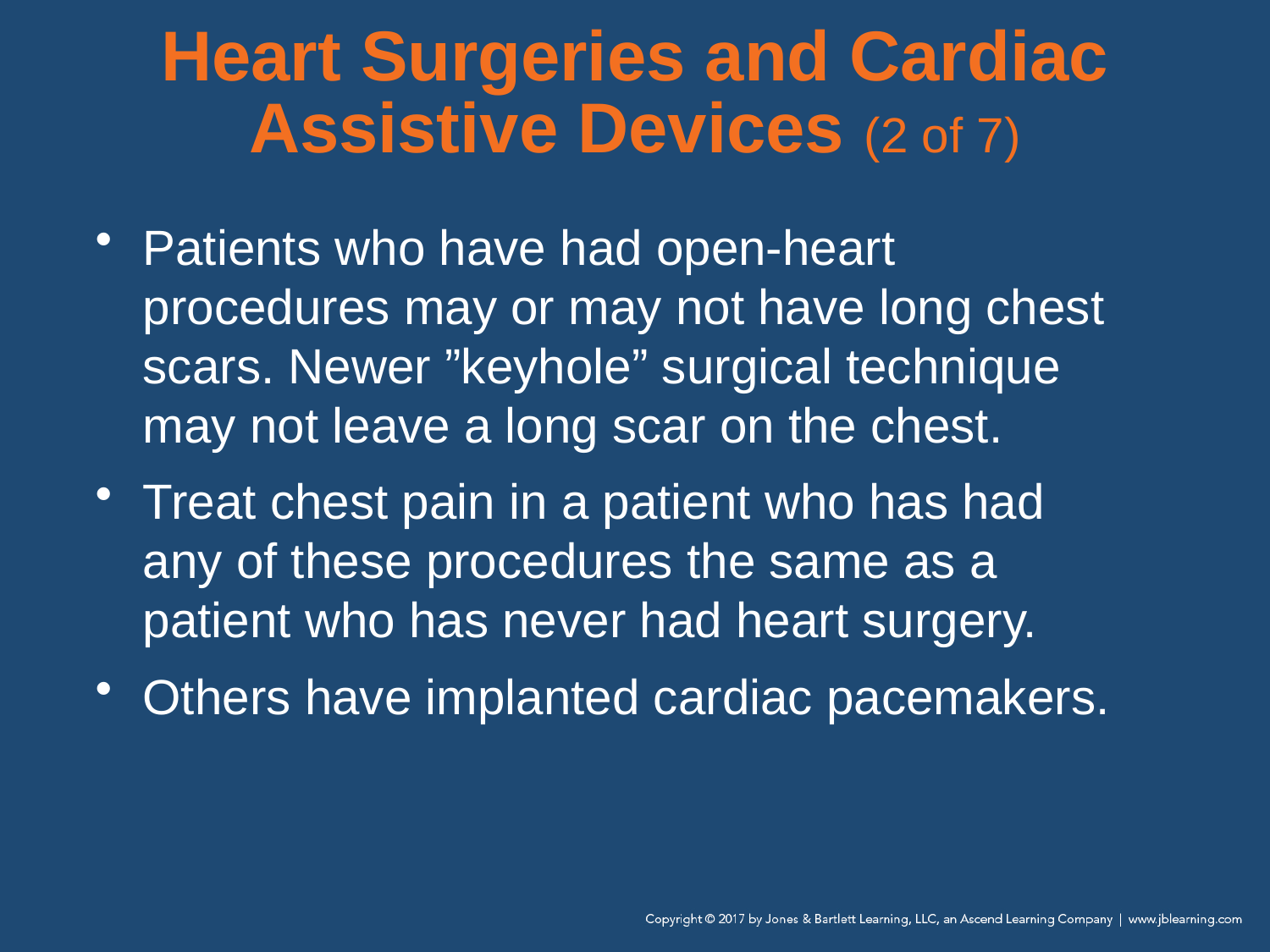

# Heart Surgeries and Cardiac Assistive Devices (2 of 7)
Patients who have had open-heart procedures may or may not have long chest scars. Newer ”keyhole” surgical technique may not leave a long scar on the chest.
Treat chest pain in a patient who has had any of these procedures the same as a patient who has never had heart surgery.
Others have implanted cardiac pacemakers.